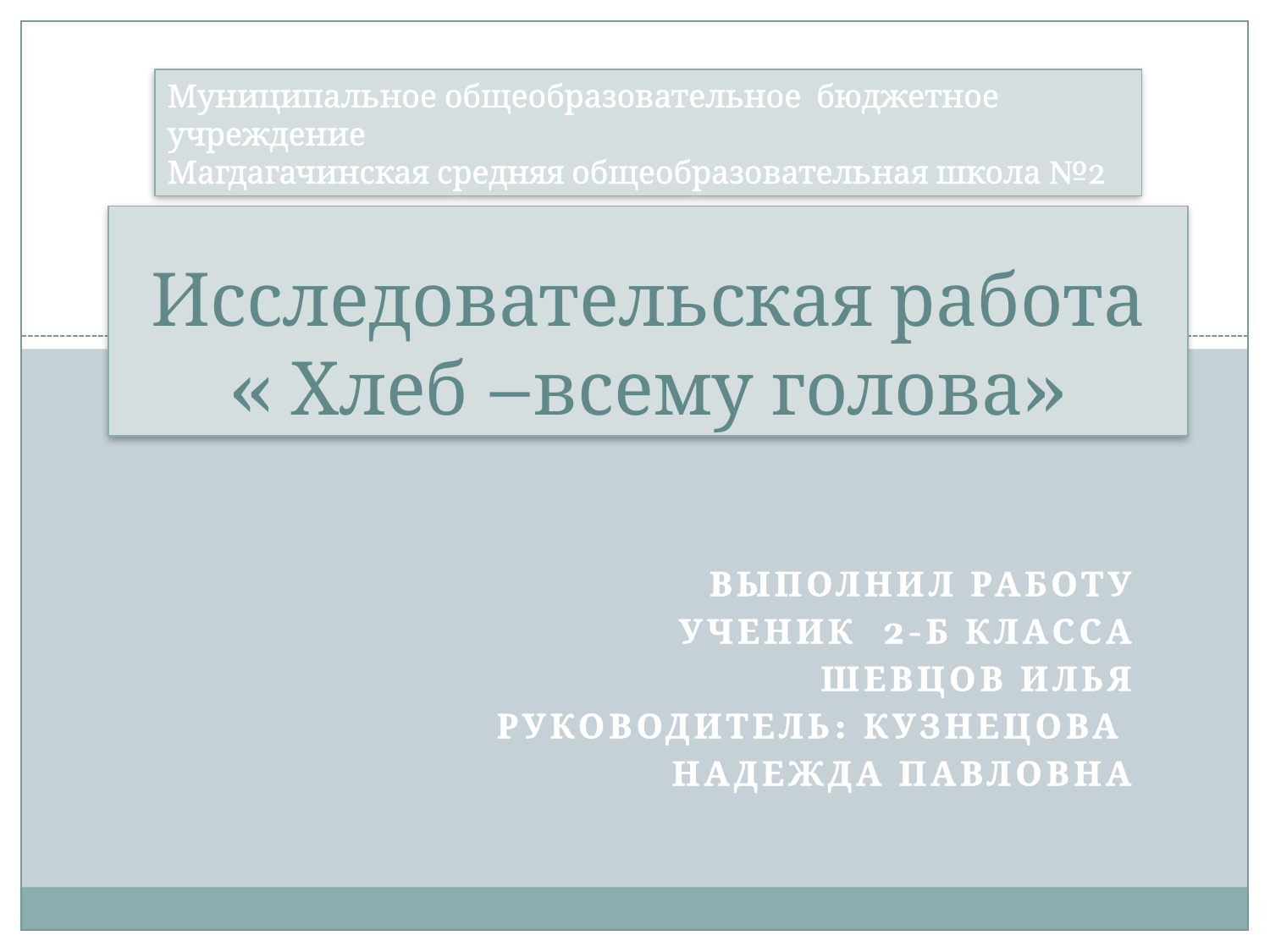

Муниципальное общеобразовательное  бюджетное  учреждение
Магдагачинская средняя общеобразовательная школа №2
# Исследовательская работа « Хлеб –всему голова»
Выполнил работу
ученик  2-б класса
Шевцов Илья
Руководитель: Кузнецова
Надежда Павловна